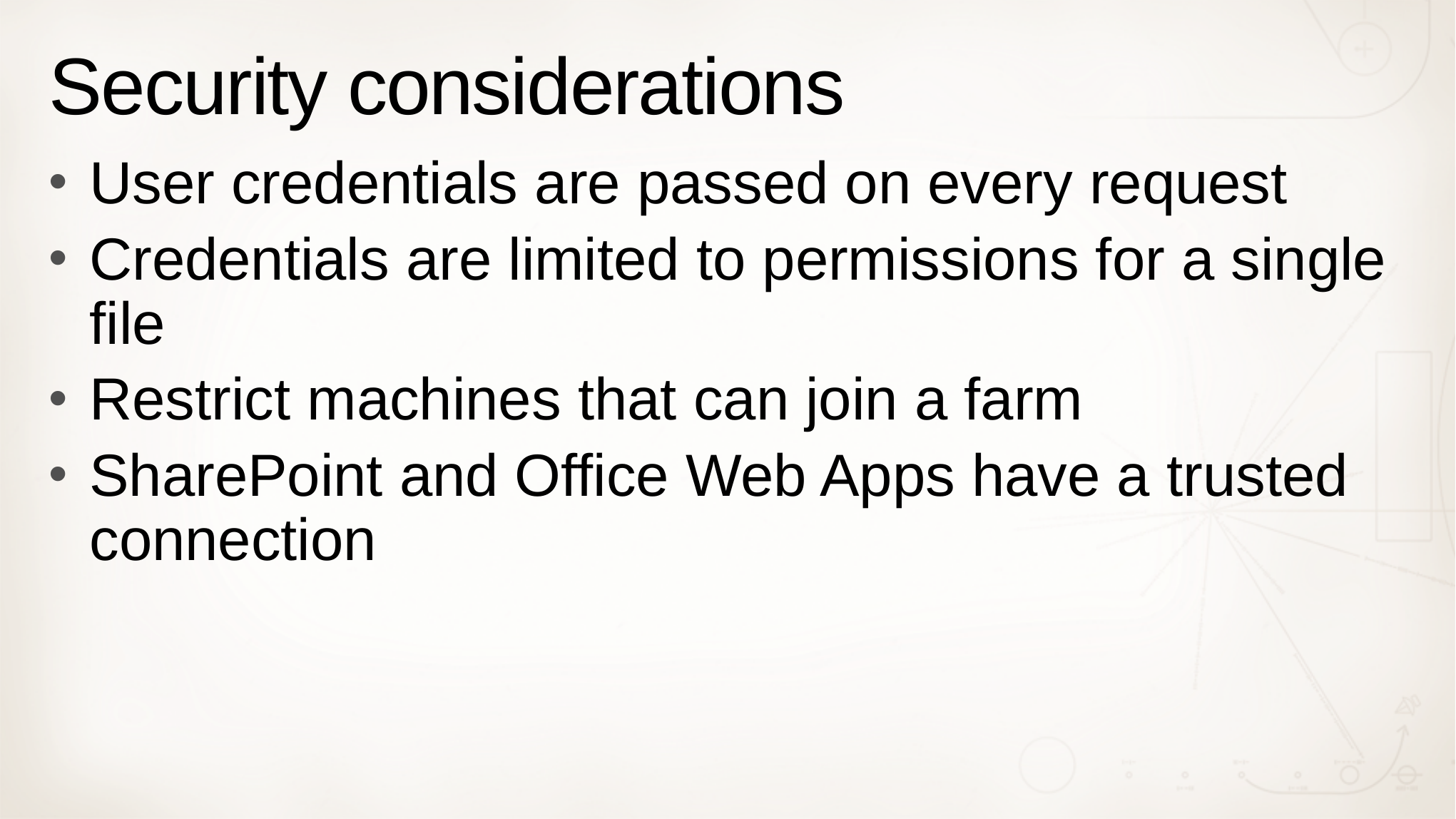

# Security considerations
User credentials are passed on every request
Credentials are limited to permissions for a single file
Restrict machines that can join a farm
SharePoint and Office Web Apps have a trusted connection